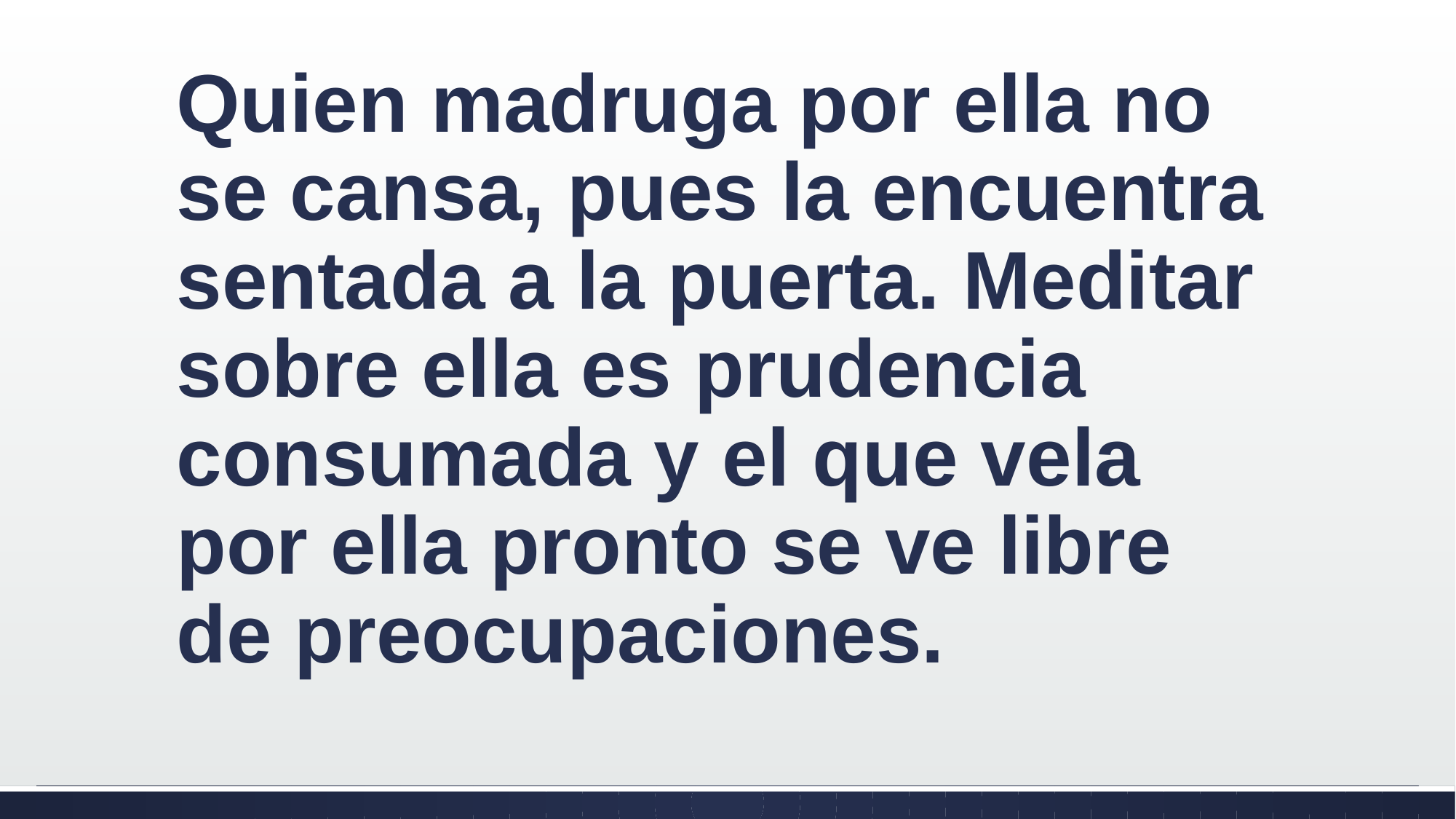

#
Quien madruga por ella no se cansa, pues la encuentra sentada a la puerta. Meditar sobre ella es prudencia consumada y el que vela por ella pronto se ve libre de preocupaciones.